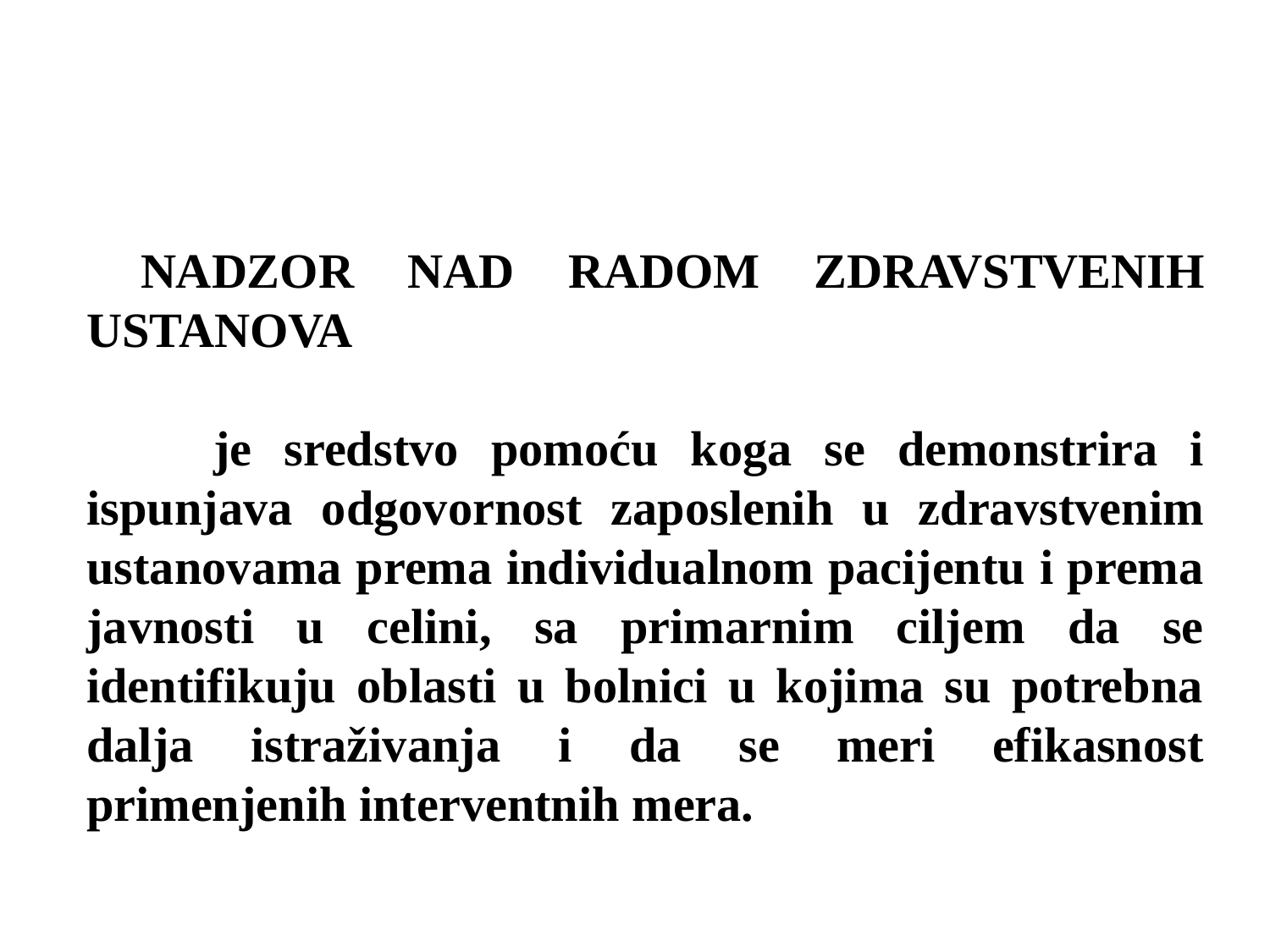

NADZOR NAD RADOM ZDRAVSTVENIH USTANOVA

	je sredstvo pomoću koga se demonstrira i ispunjava odgovornost zaposlenih u zdravstvenim ustanovama prema individualnom pacijentu i prema javnosti u celini, sa primarnim ciljem da se identifikuju oblasti u bolnici u kojima su potrebna dalja istraživanja i da se meri efikasnost primenjenih interventnih mera.